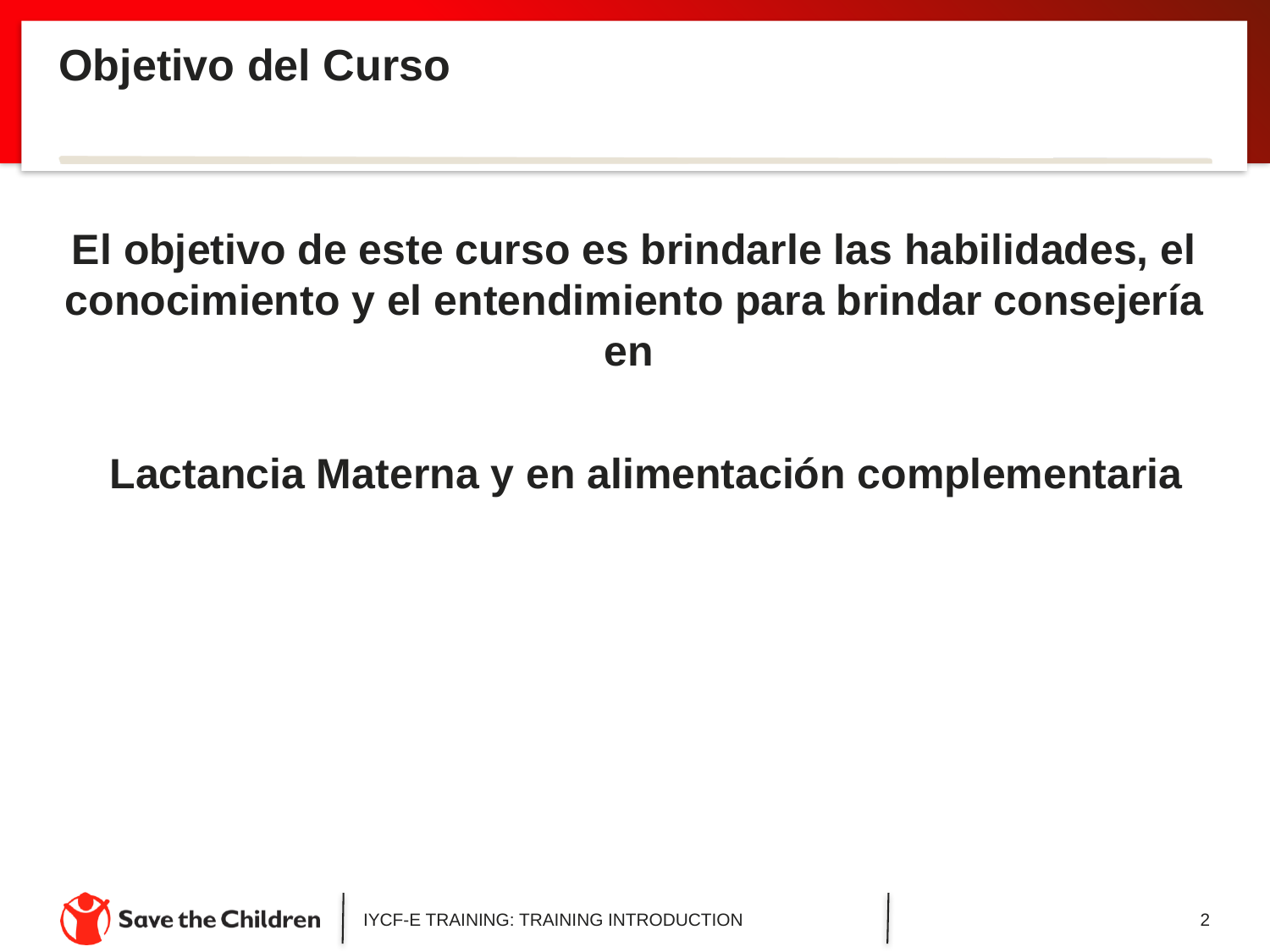

# Objetivo del Curso
El objetivo de este curso es brindarle las habilidades, el conocimiento y el entendimiento para brindar consejería en

  Lactancia Materna y en alimentación complementaria

IYCF-E TRAINING: TRAINING INTRODUCTION
2